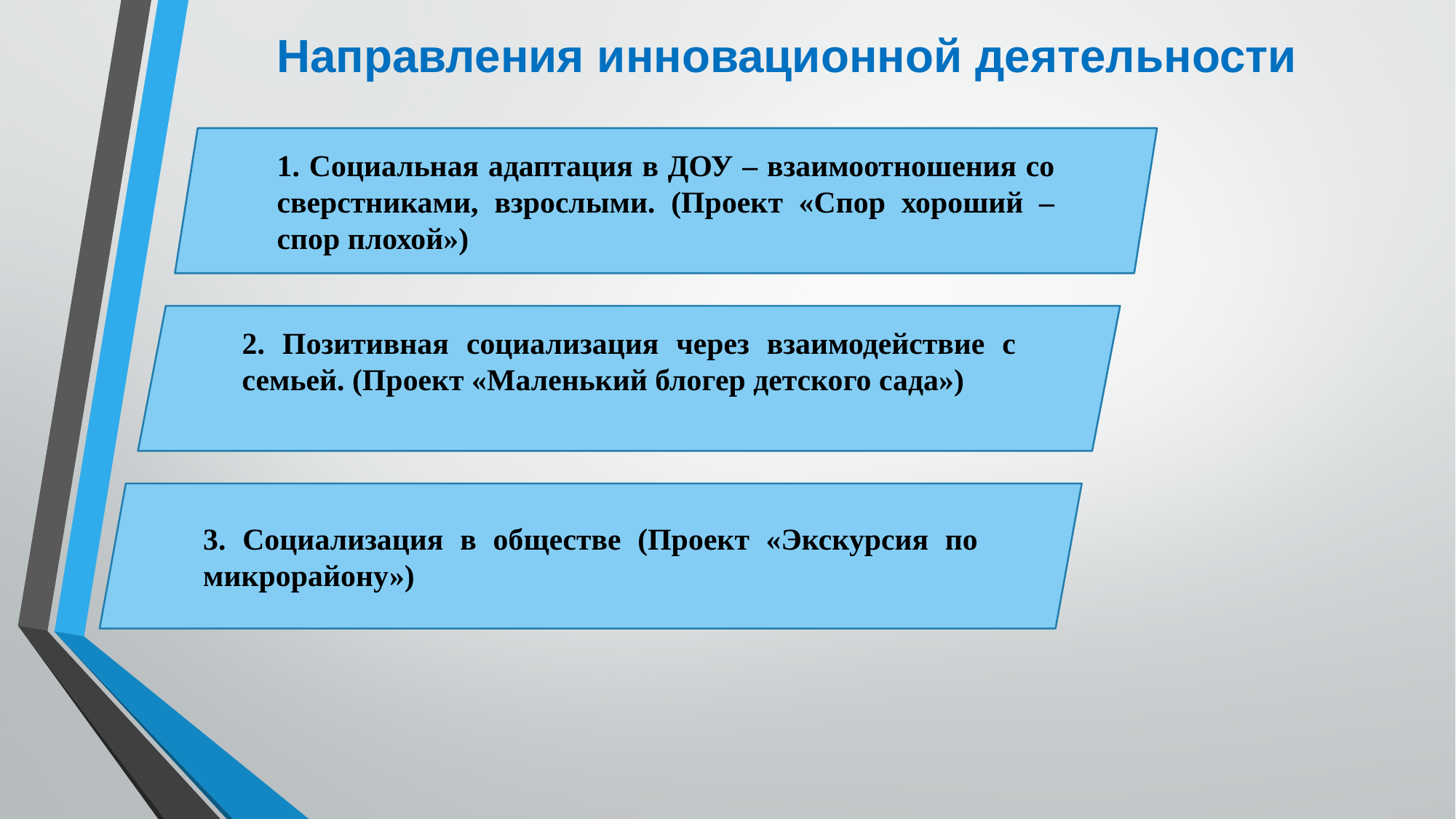

# Направления инновационной деятельности
1. Социальная адаптация в ДОУ – взаимоотношения со сверстниками, взрослыми. (Проект «Спор хороший – спор плохой»)
2. Позитивная социализация через взаимодействие с семьей. (Проект «Маленький блогер детского сада»)

3. Социализация в обществе (Проект «Экскурсия по микрорайону»)